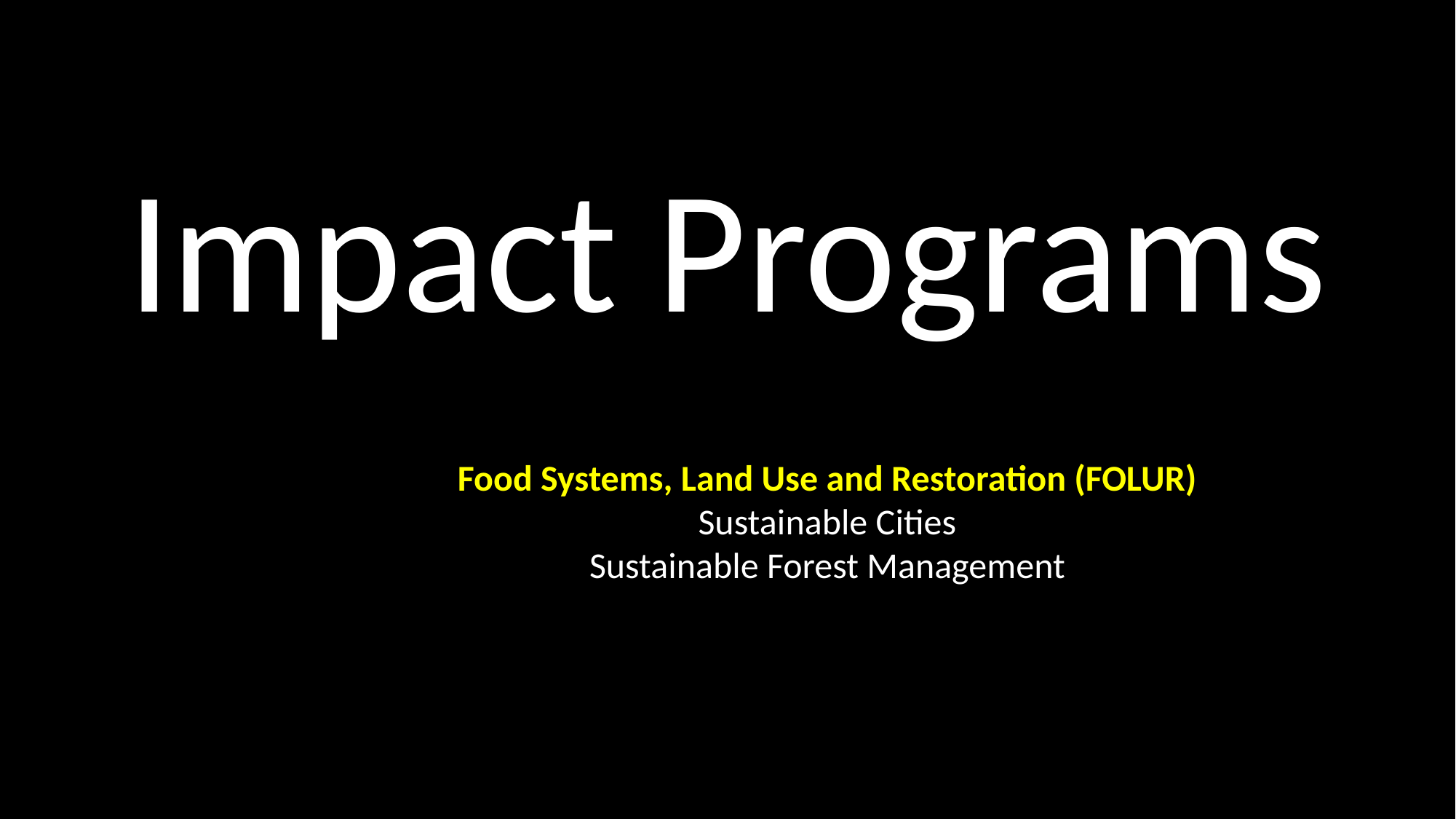

# Impact Programs
Food Systems, Land Use and Restoration (FOLUR)
Sustainable Cities
Sustainable Forest Management